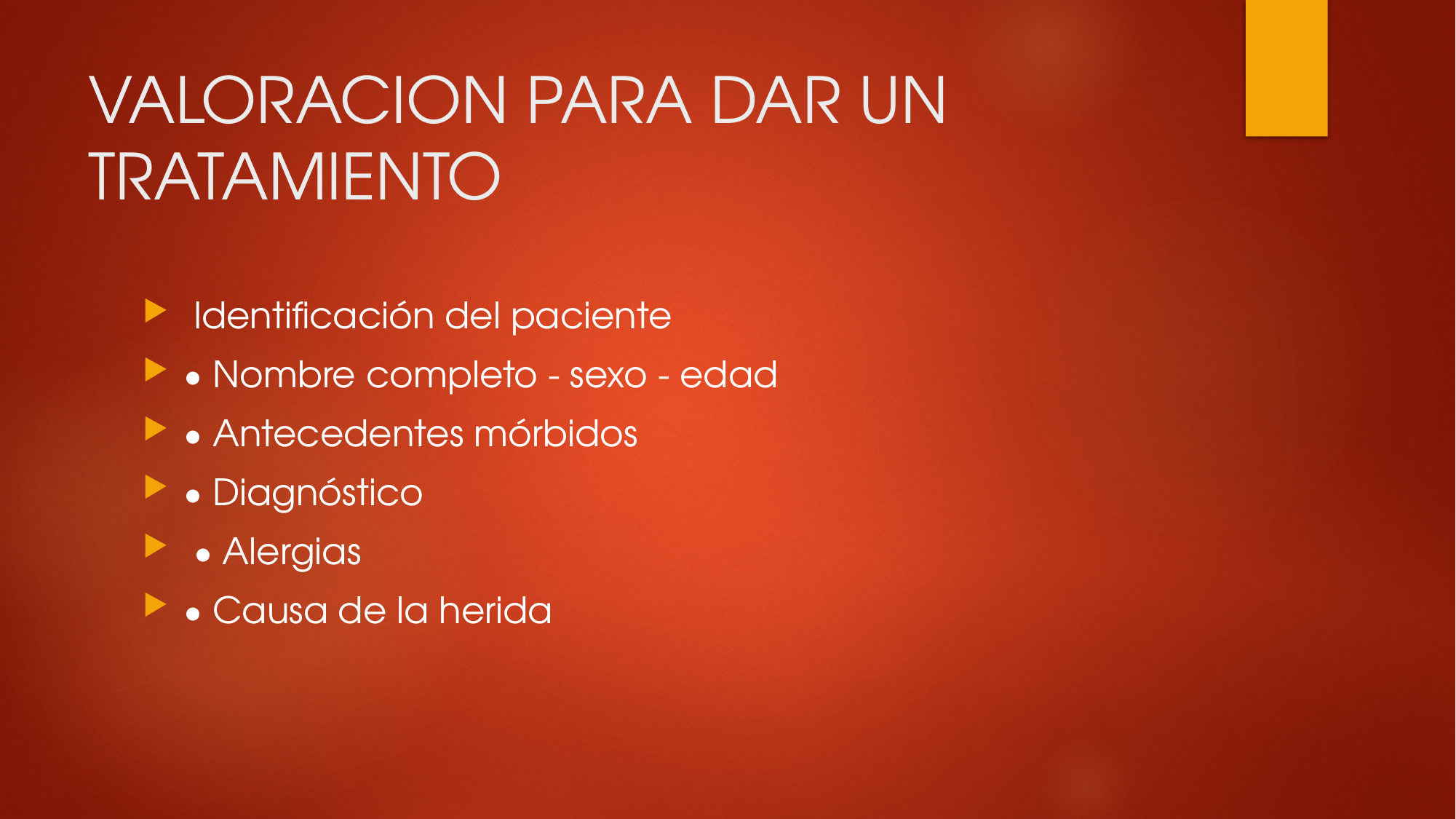

# VALORACION PARA DAR UN TRATAMIENTO
 Identificación del paciente
• Nombre completo - sexo - edad
• Antecedentes mórbidos
• Diagnóstico
 • Alergias
• Causa de la herida